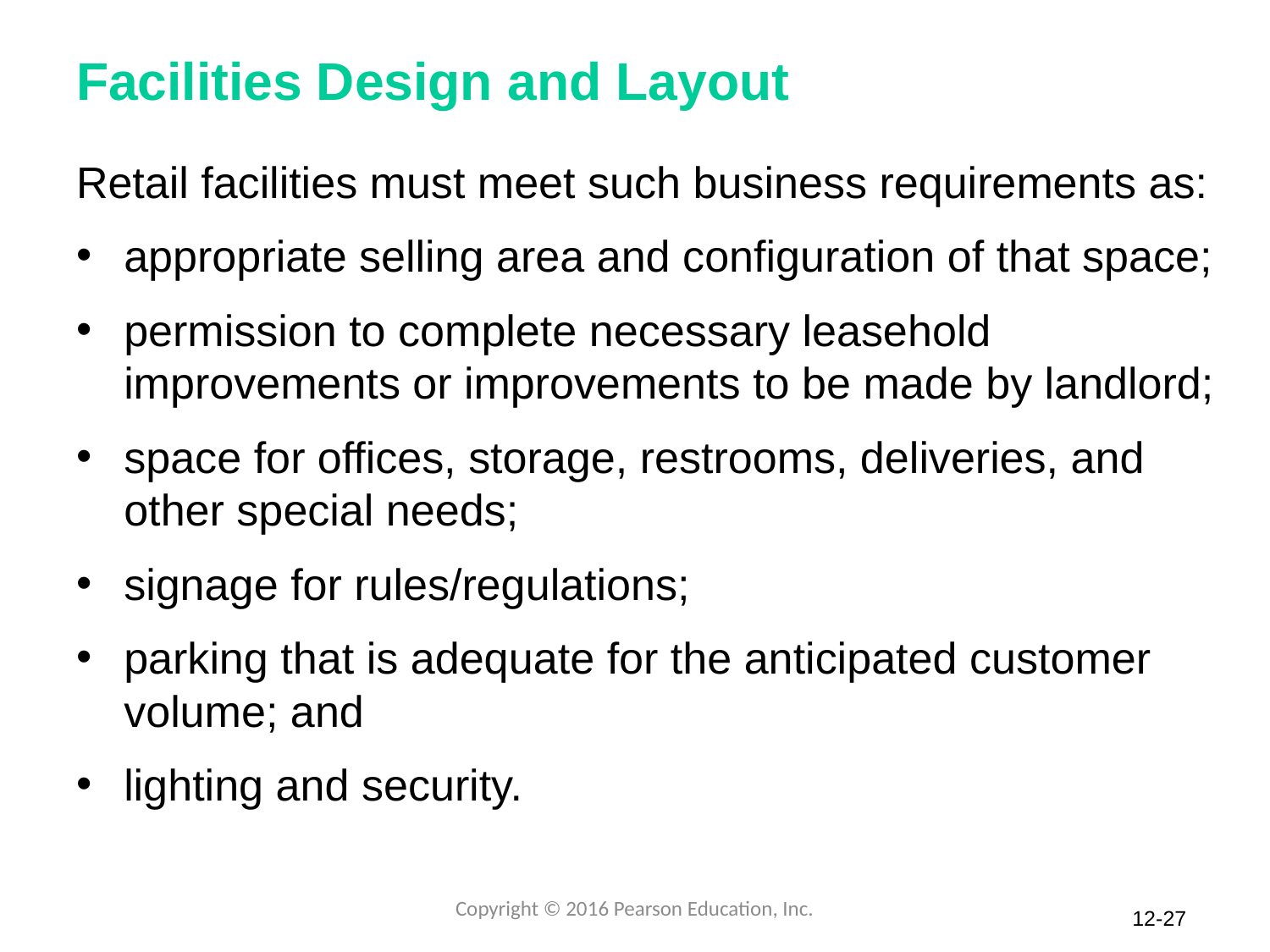

# Facilities Design and Layout
Retail facilities must meet such business requirements as:

appropriate selling area and configuration of that space;

permission to complete necessary leasehold improvements or improvements to be made by landlord;

space for offices, storage, restrooms, deliveries, and other special needs;

signage for rules/regulations;

parking that is adequate for the anticipated customer volume; and

lighting and security.
Copyright © 2016 Pearson Education, Inc.